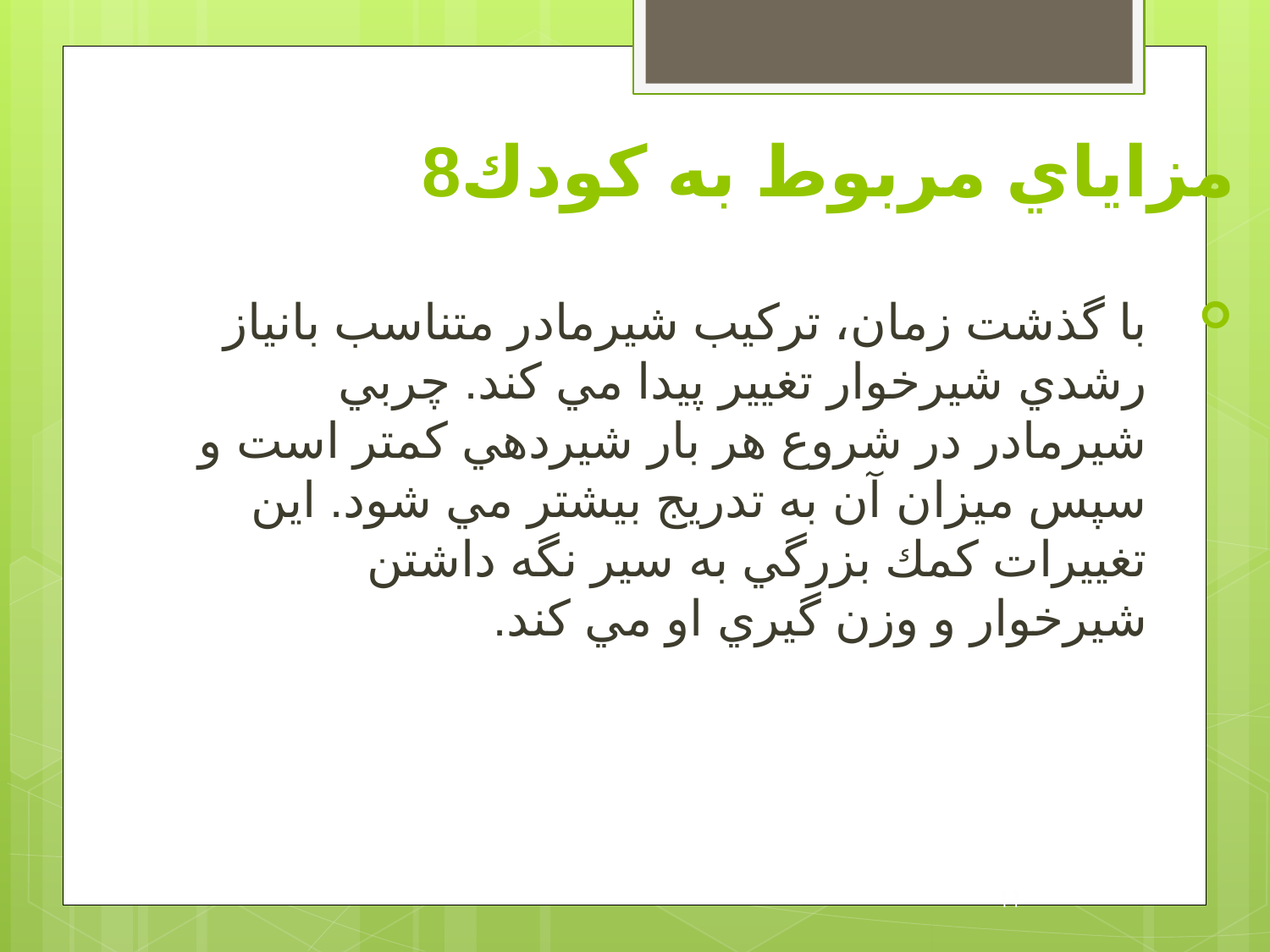

# مزاياي مربوط به كودك8

با گذشت زمان، تركيب شيرمادر متناسب بانياز رشدي شيرخوار تغيير پيدا مي كند. چربي شيرمادر در شروع هر بار شيردهي كمتر است و سپس ميزان آن به تدريج بيشتر مي شود. اين تغييرات كمك بزرگي به سير نگه داشتن شيرخوار و وزن گيري او مي كند.
11